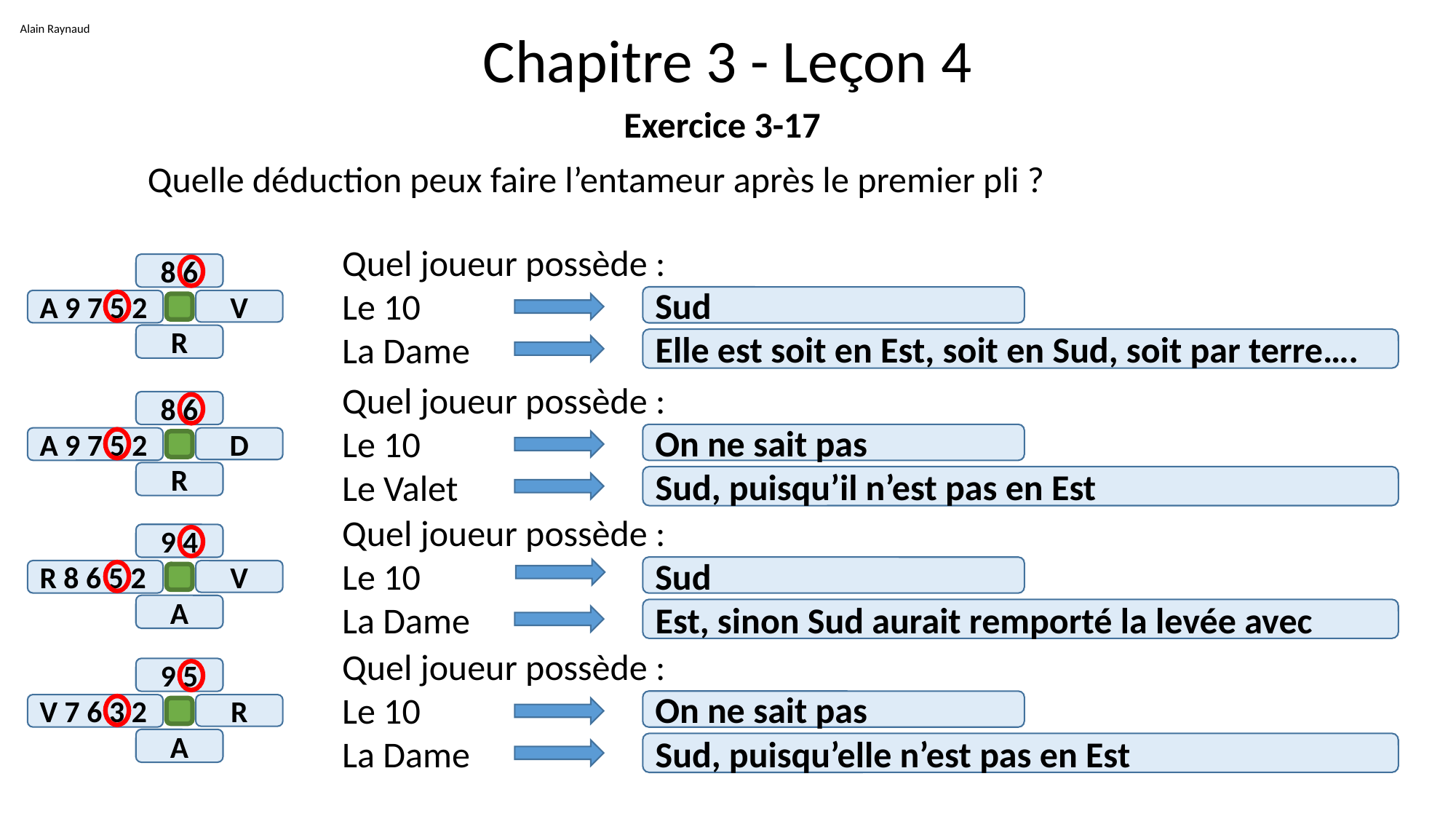

Alain Raynaud
# Chapitre 3 - Leçon 4
Exercice 3-17
	Quelle déduction peux faire l’entameur après le premier pli ?

Quel joueur possède :
Le 10
La Dame
8 6

A 9 7 5 2
V

R
Sud

Elle est soit en Est, soit en Sud, soit par terre….

Quel joueur possède :
Le 10
Le Valet
8 6

A 9 7 5 2
D

R
On ne sait pas

Sud, puisqu’il n’est pas en Est

Quel joueur possède :
Le 10
La Dame
9 4

R 8 6 5 2
V

A
Sud

Est, sinon Sud aurait remporté la levée avec

Quel joueur possède :
Le 10
La Dame
9 5

V 7 6 3 2
R

A
On ne sait pas

Sud, puisqu’elle n’est pas en Est